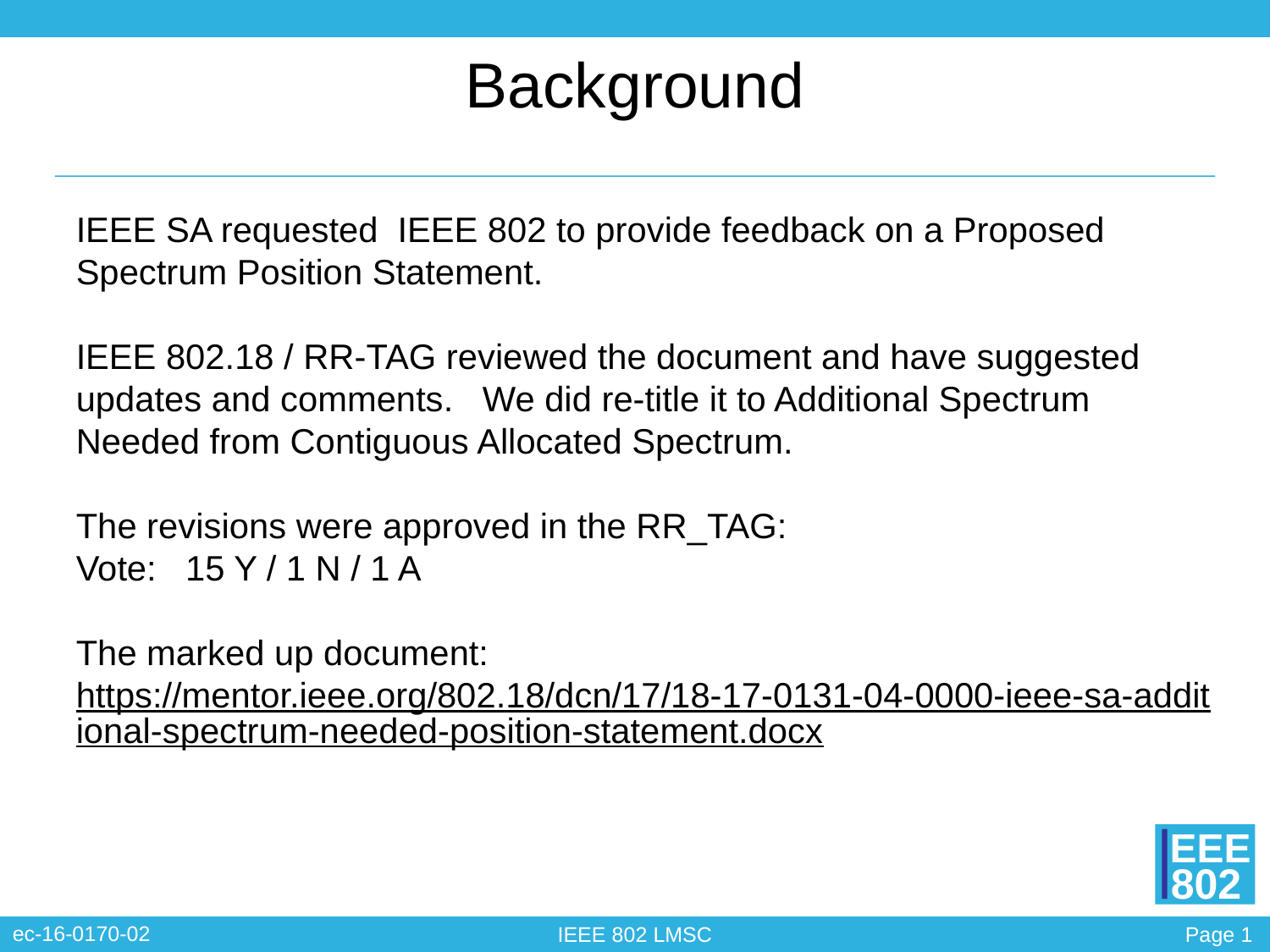

# Background
IEEE SA requested  IEEE 802 to provide feedback on a Proposed Spectrum Position Statement.

IEEE 802.18 / RR-TAG reviewed the document and have suggested updates and comments.   We did re-title it to Additional Spectrum Needed from Contiguous Allocated Spectrum.

The revisions were approved in the RR_TAG:
Vote:   15 Y / 1 N / 1 A

The marked up document:
https://mentor.ieee.org/802.18/dcn/17/18-17-0131-04-0000-ieee-sa-additional-spectrum-needed-position-statement.docx